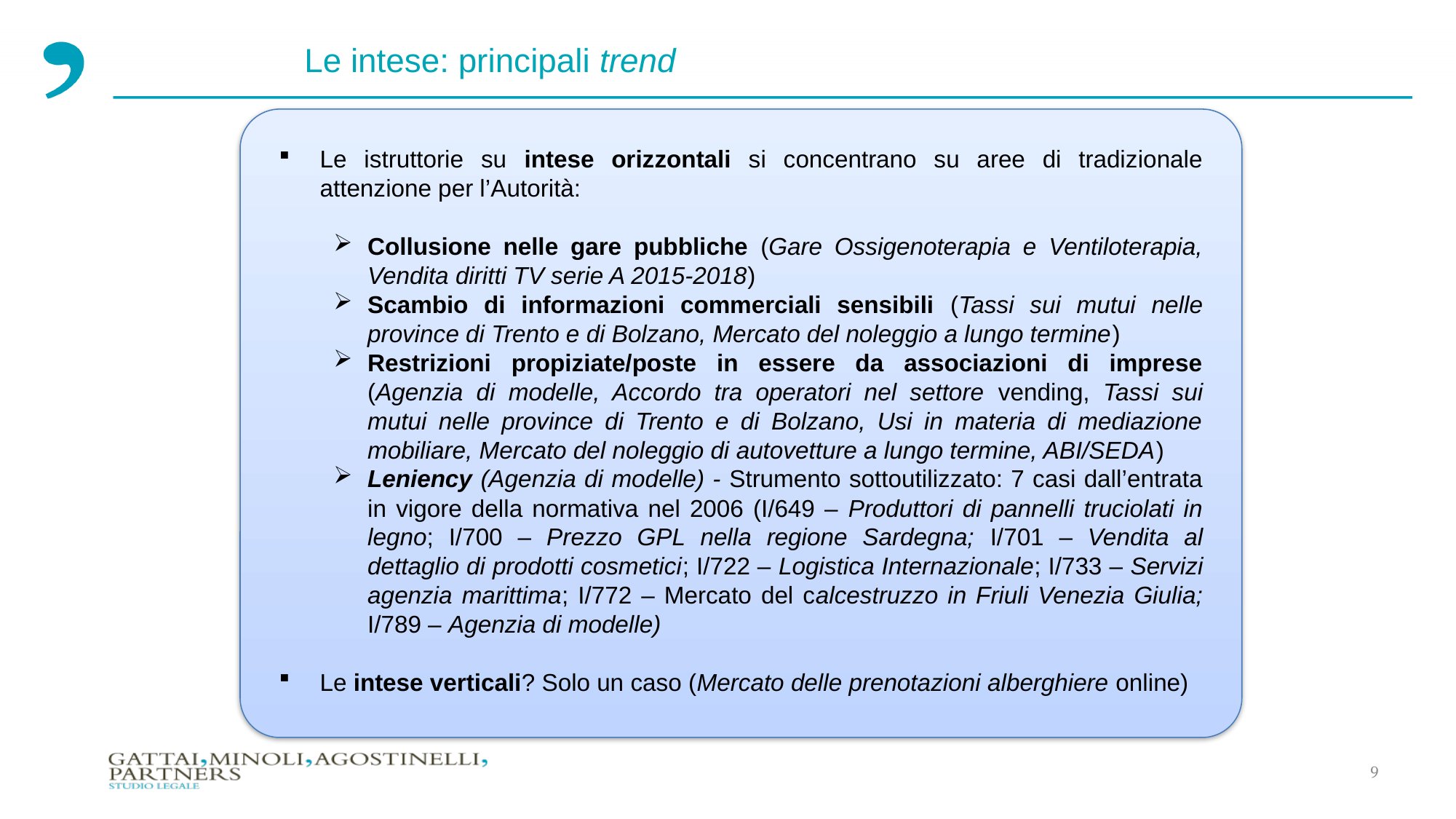

Le intese: principali trend

Le istruttorie su intese orizzontali si concentrano su aree di tradizionale attenzione per l’Autorità:

Collusione nelle gare pubbliche (Gare Ossigenoterapia e Ventiloterapia, Vendita diritti TV serie A 2015-2018)
Scambio di informazioni commerciali sensibili (Tassi sui mutui nelle province di Trento e di Bolzano, Mercato del noleggio a lungo termine)
Restrizioni propiziate/poste in essere da associazioni di imprese (Agenzia di modelle, Accordo tra operatori nel settore vending, Tassi sui mutui nelle province di Trento e di Bolzano, Usi in materia di mediazione mobiliare, Mercato del noleggio di autovetture a lungo termine, ABI/SEDA)
Leniency (Agenzia di modelle) - Strumento sottoutilizzato: 7 casi dall’entrata in vigore della normativa nel 2006 (I/649 – Produttori di pannelli truciolati in legno; I/700 – Prezzo GPL nella regione Sardegna; I/701 – Vendita al dettaglio di prodotti cosmetici; I/722 – Logistica Internazionale; I/733 – Servizi agenzia marittima; I/772 – Mercato del calcestruzzo in Friuli Venezia Giulia; I/789 – Agenzia di modelle)

Le intese verticali? Solo un caso (Mercato delle prenotazioni alberghiere online)
9